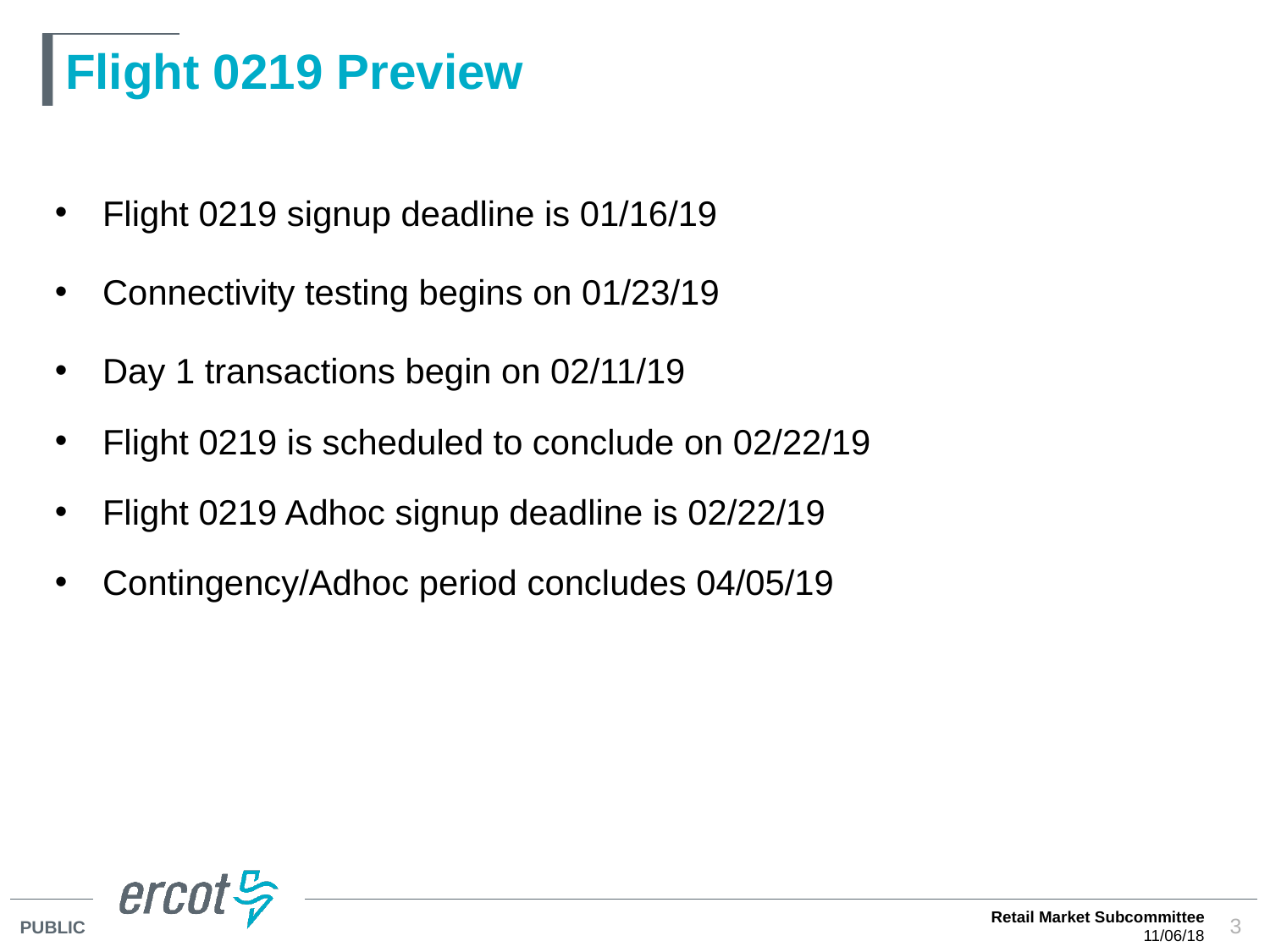

# Flight 0219 Preview

Flight 0219 signup deadline is 01/16/19
Connectivity testing begins on 01/23/19
Day 1 transactions begin on 02/11/19
Flight 0219 is scheduled to conclude on 02/22/19
Flight 0219 Adhoc signup deadline is 02/22/19
Contingency/Adhoc period concludes 04/05/19
Retail Market Subcommittee
11/06/18
3